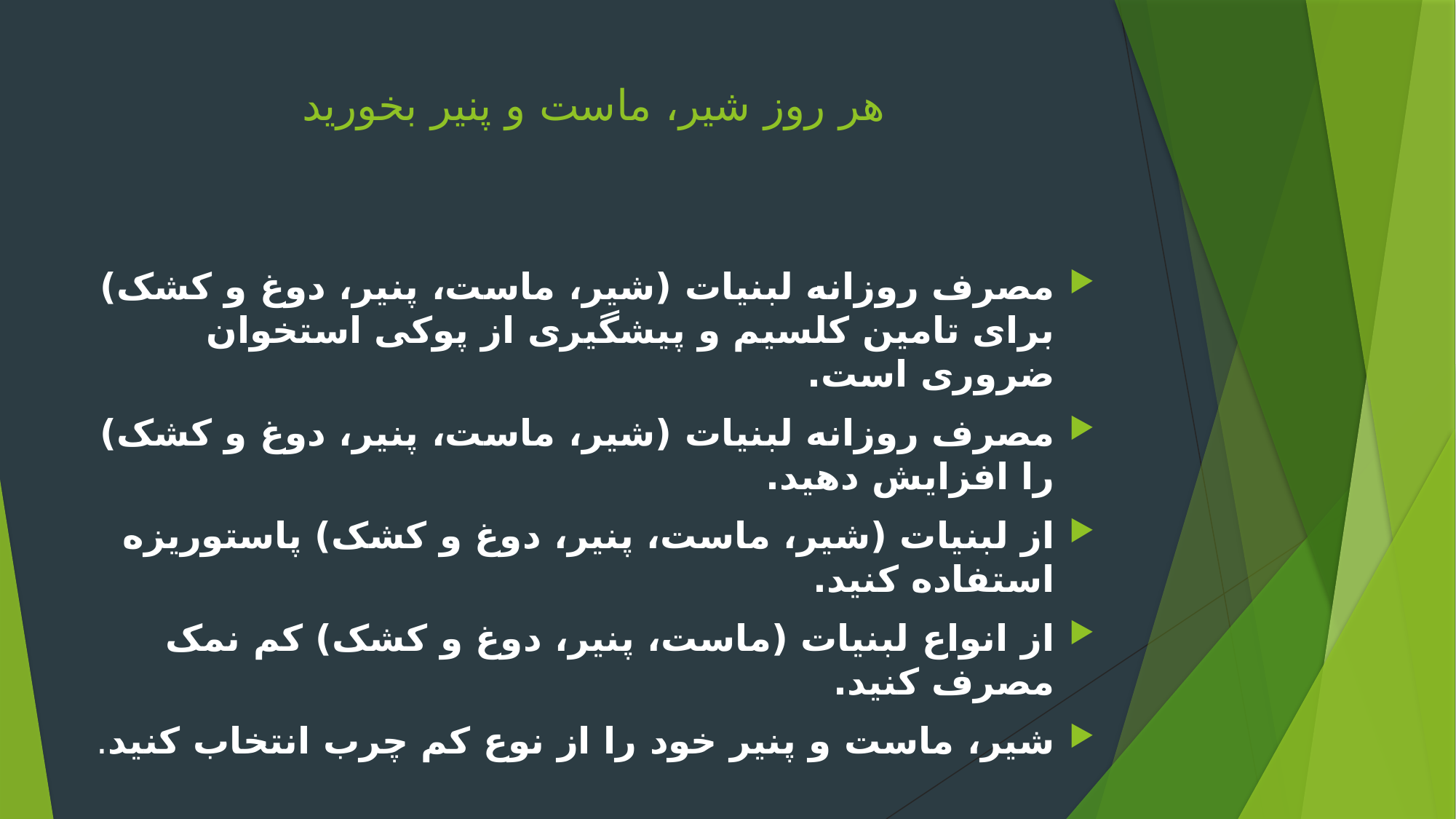

# هر روز شیر، ماست و پنیر بخورید
مصرف روزانه لبنیات (شیر، ماست، پنیر، دوغ و کشک) برای تامین کلسیم و پیشگیری از پوکی استخوان ضروری است.
مصرف روزانه لبنیات (شیر، ماست، پنیر، دوغ و کشک) را افزایش دهید.
از لبنیات (شیر، ماست، پنیر، دوغ و کشک) پاستوریزه استفاده کنید.
از انواع لبنیات (ماست، پنیر، دوغ و کشک) کم نمک مصرف کنید.
شیر، ماست و پنیر خود را از نوع کم چرب انتخاب کنید.